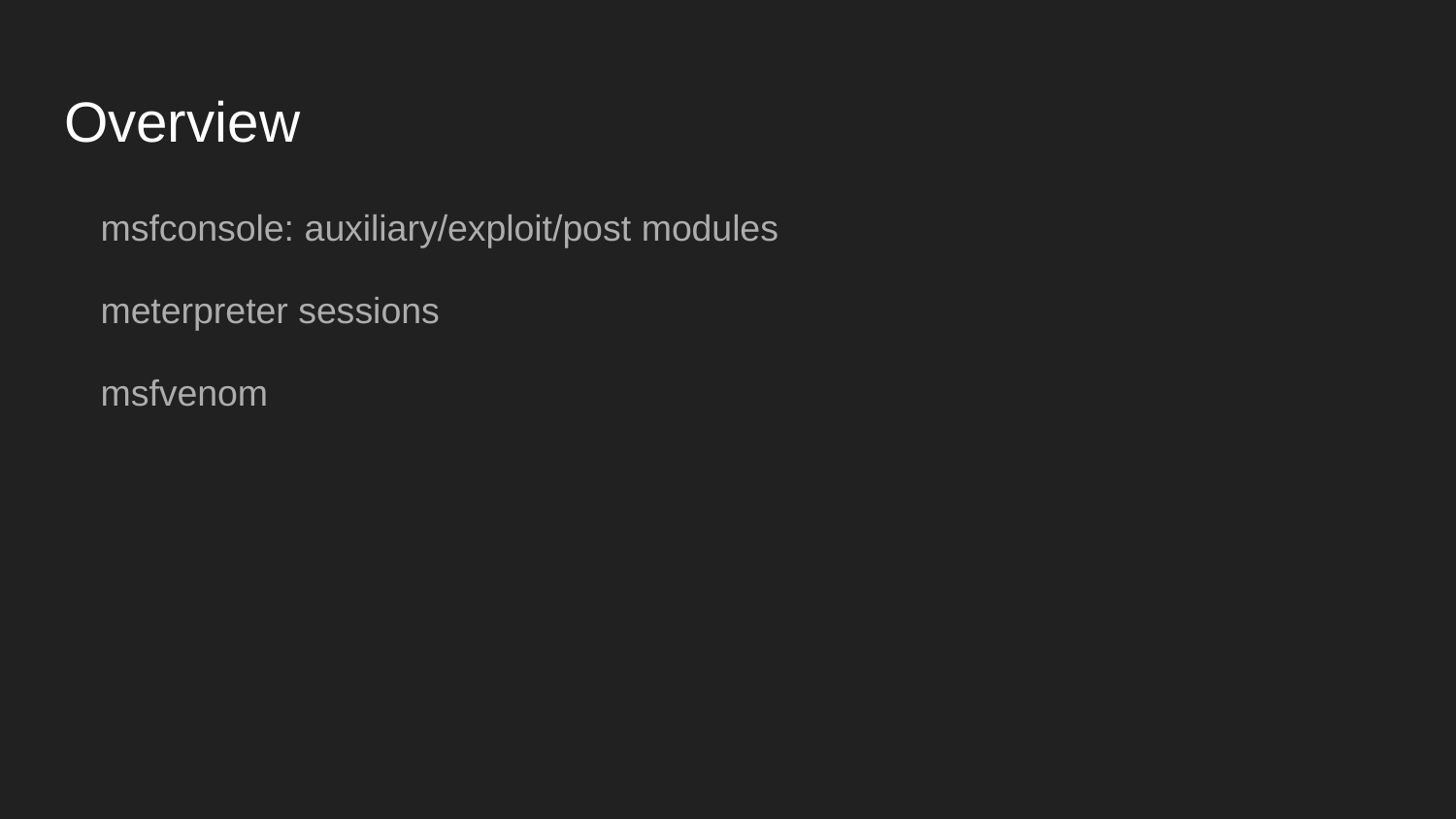

# Overview
msfconsole: auxiliary/exploit/post modules
meterpreter sessions
msfvenom